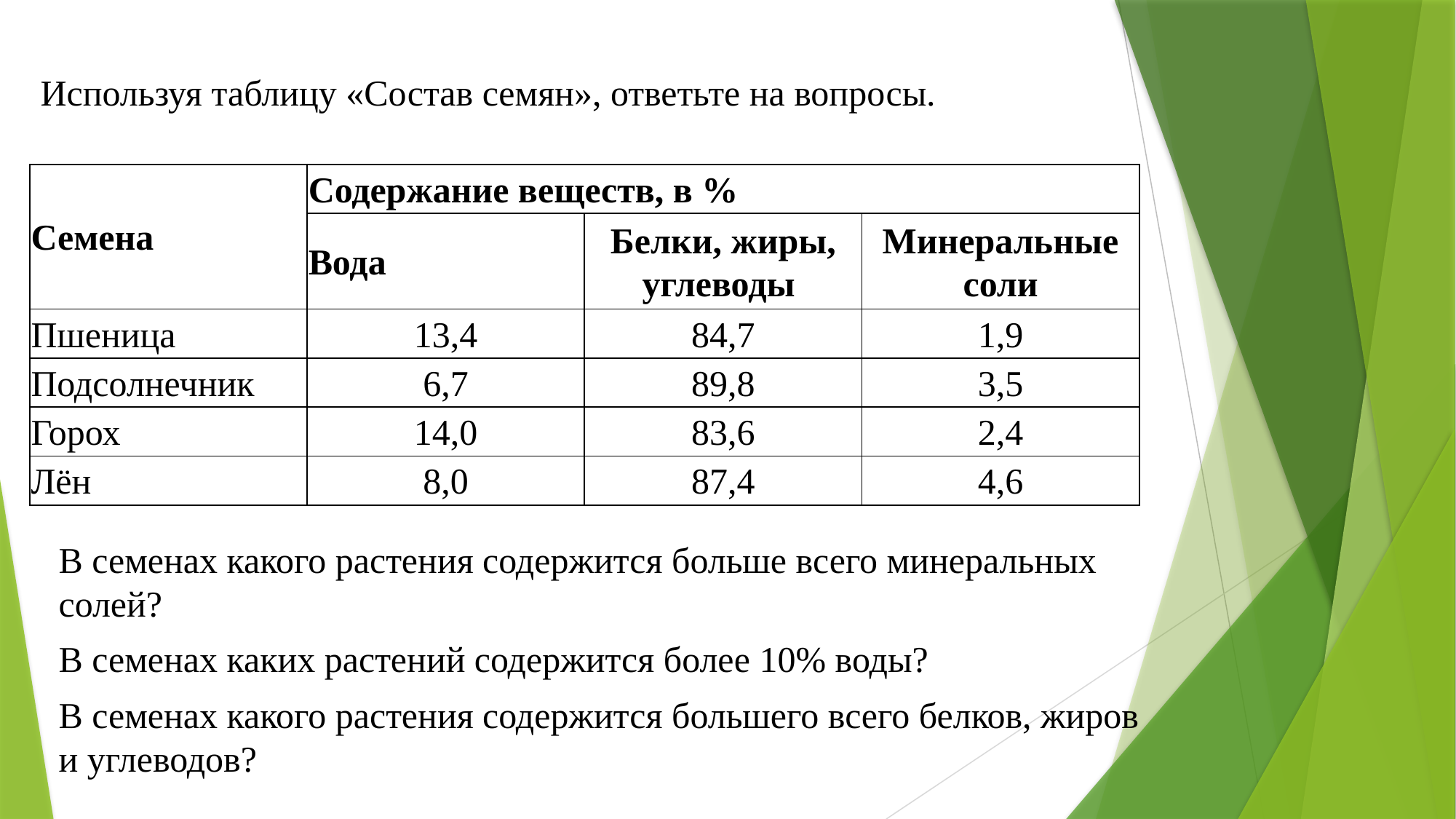

Используя таблицу «Состав семян», ответьте на вопросы.
| Семена | Содержание веществ, в % |  |  |
| --- | --- | --- | --- |
|  | Вода | Белки, жиры, углеводы | Минеральные соли |
| Пшеница | 13,4 | 84,7 | 1,9 |
| Подсолнечник | 6,7 | 89,8 | 3,5 |
| Горох | 14,0 | 83,6 | 2,4 |
| Лён | 8,0 | 87,4 | 4,6 |
В семенах какого растения содержится больше всего минеральных солей?
В семенах каких растений содержится более 10% воды?
В семенах какого растения содержится большего всего белков, жиров и углеводов?